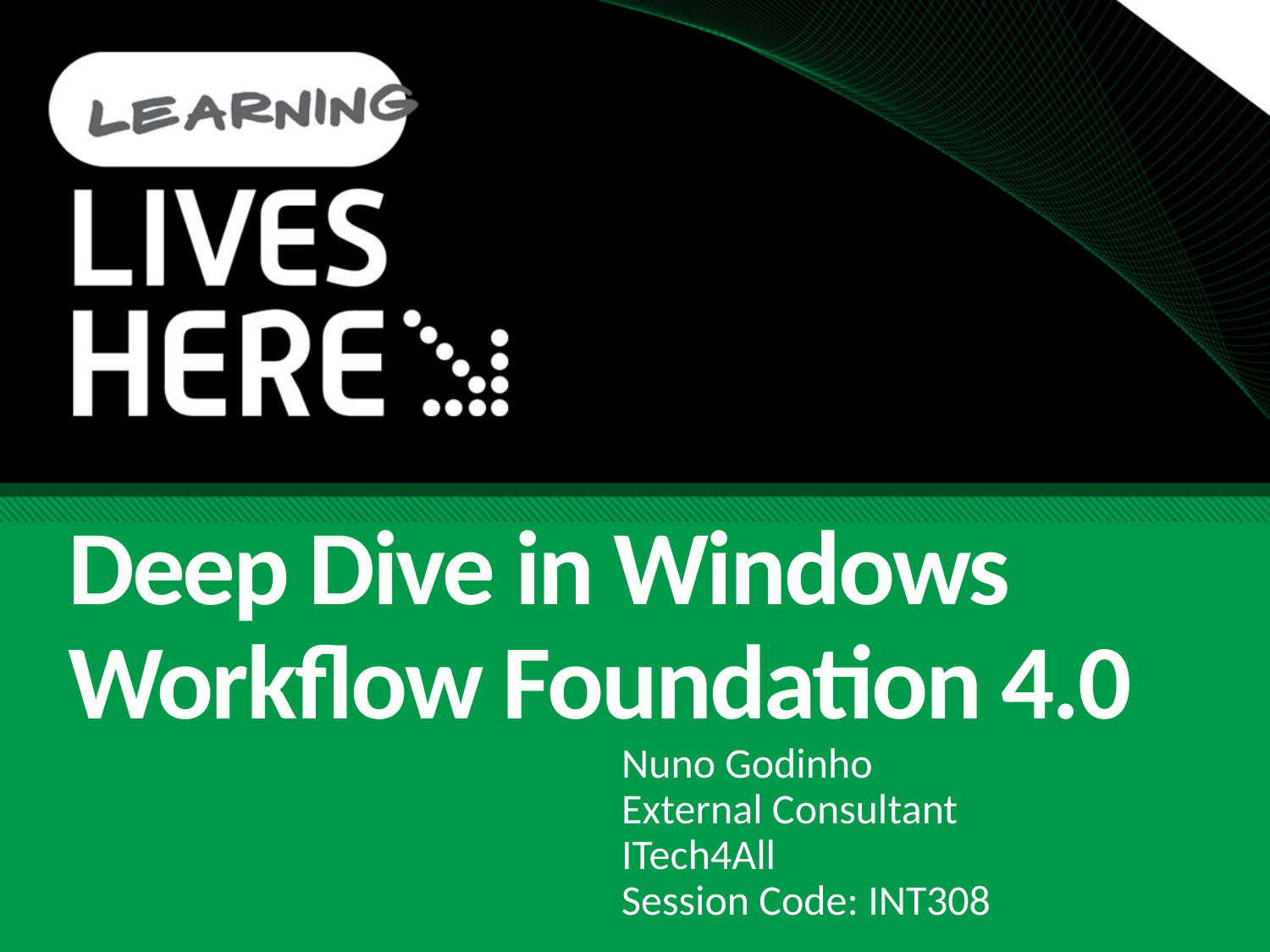

# Deep Dive in Windows Workflow Foundation 4.0
Nuno Godinho
External Consultant
ITech4All
Session Code: INT308